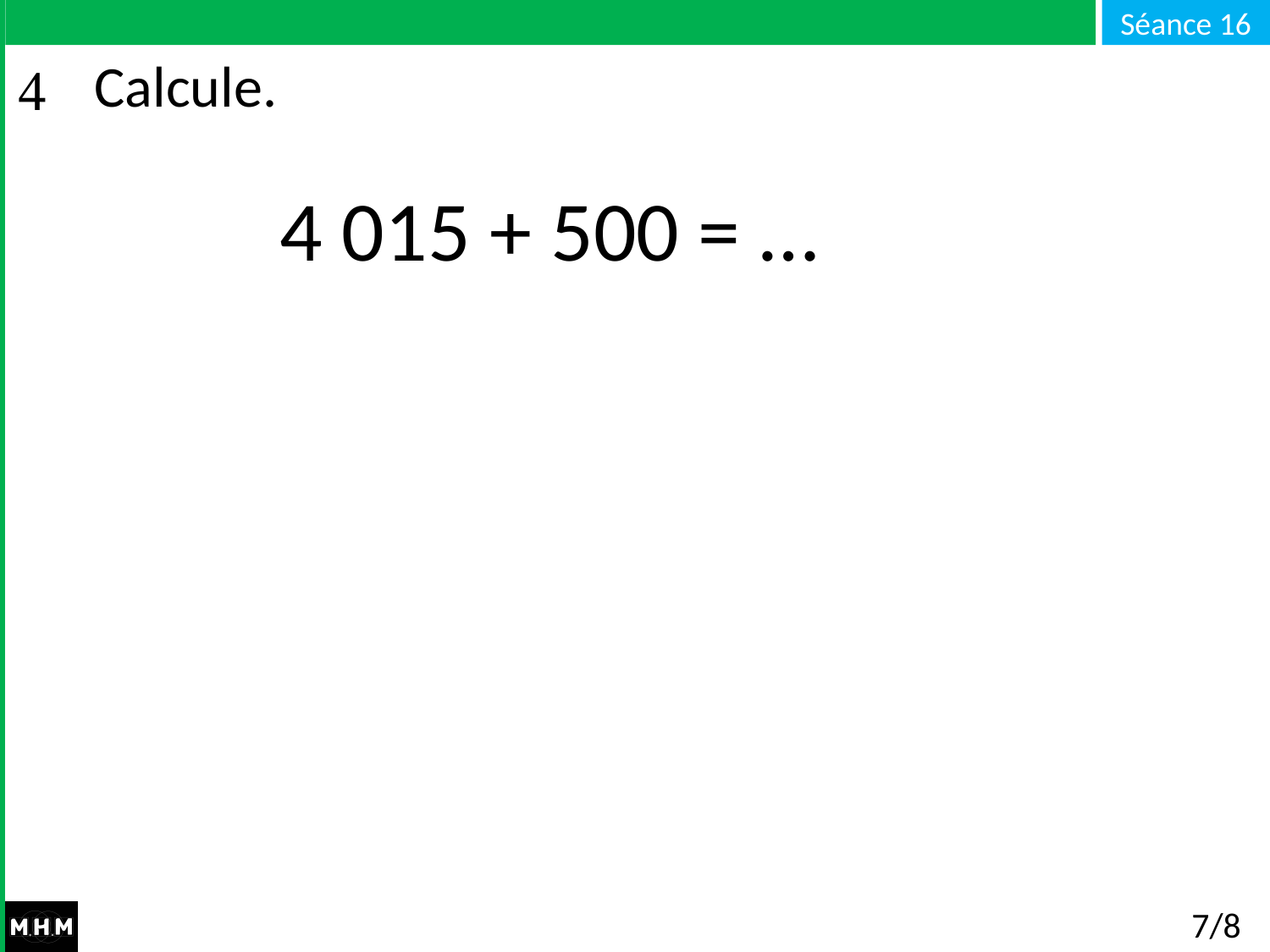

# Calcule.
4 015 + 500 = …
7/8